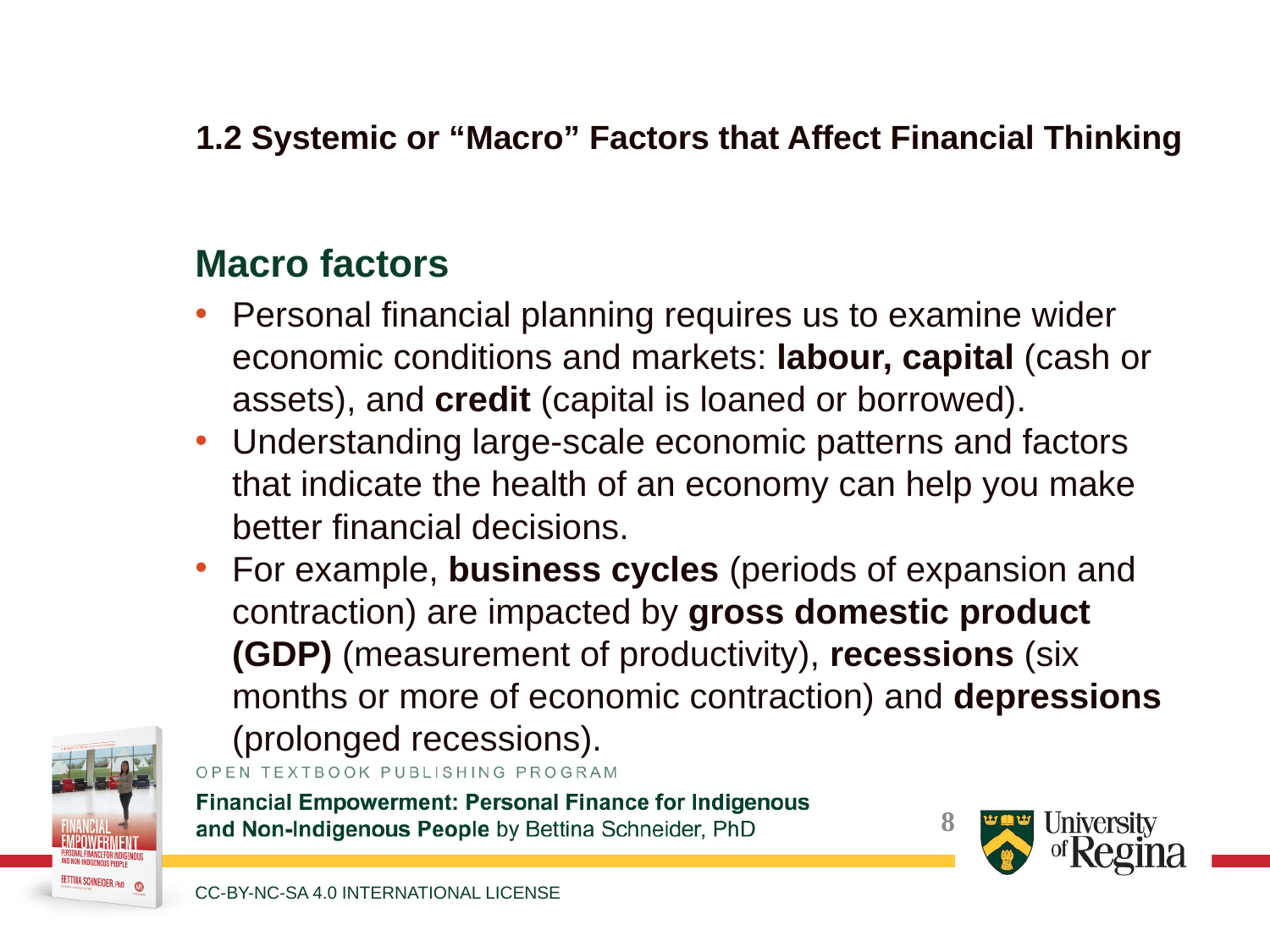

# 1.2 Systemic or “Macro” Factors that Affect Financial Thinking
Macro factors
Personal financial planning requires us to examine wider economic conditions and markets: labour, capital (cash or assets), and credit (capital is loaned or borrowed).
Understanding large-scale economic patterns and factors that indicate the health of an economy can help you make better financial decisions.
For example, business cycles (periods of expansion and contraction) are impacted by gross domestic product (GDP) (measurement of productivity), recessions (six months or more of economic contraction) and depressions (prolonged recessions).

CC-BY-NC-SA 4.0 INTERNATIONAL LICENSE